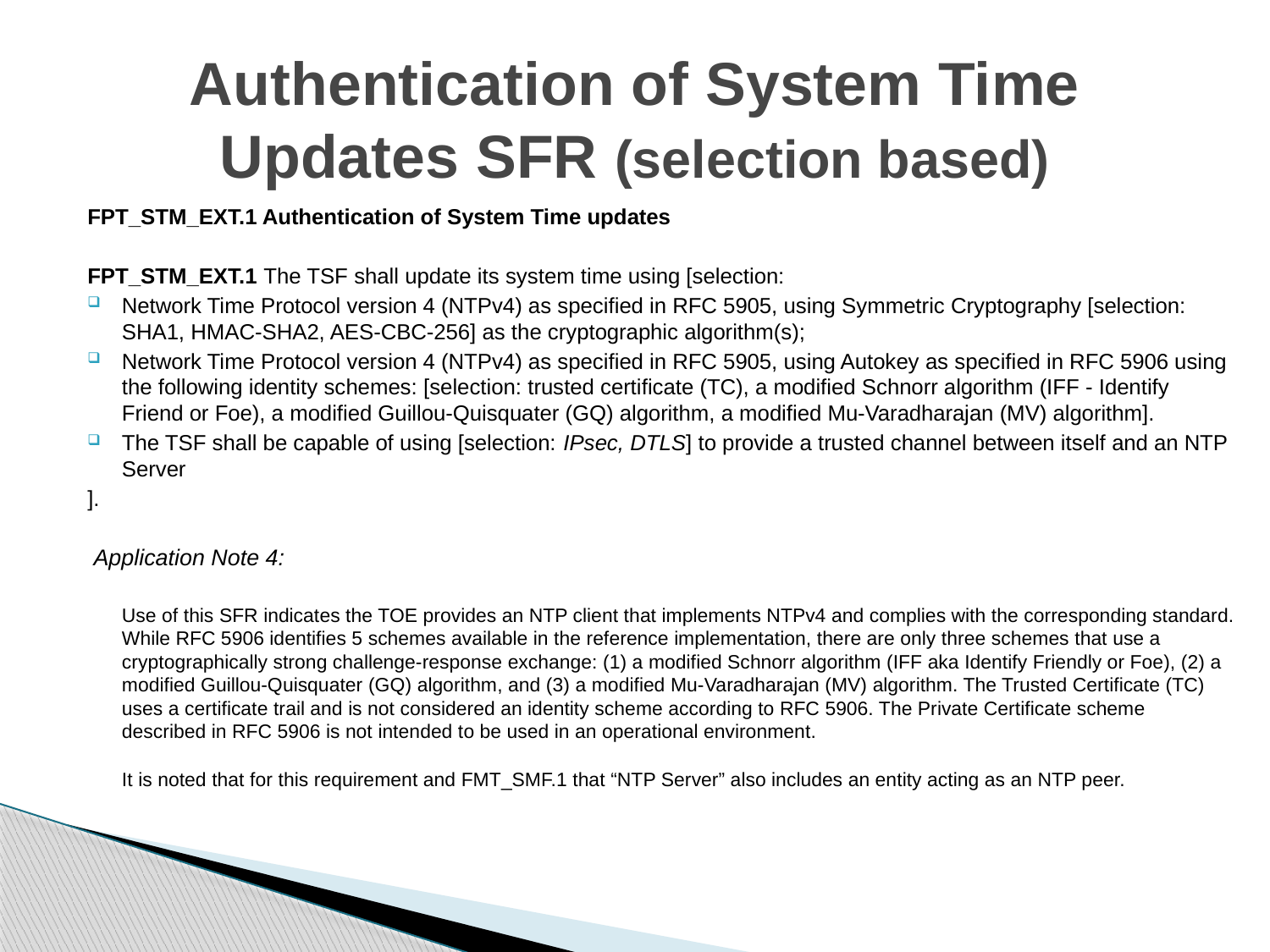

# Authentication of System Time Updates SFR (selection based)
FPT_STM_EXT.1 Authentication of System Time updates

FPT_STM_EXT.1 The TSF shall update its system time using [selection:
Network Time Protocol version 4 (NTPv4) as specified in RFC 5905, using Symmetric Cryptography [selection: SHA1, HMAC-SHA2, AES-CBC-256] as the cryptographic algorithm(s);
Network Time Protocol version 4 (NTPv4) as specified in RFC 5905, using Autokey as specified in RFC 5906 using the following identity schemes: [selection: trusted certificate (TC), a modified Schnorr algorithm (IFF - Identify Friend or Foe), a modified Guillou-Quisquater (GQ) algorithm, a modified Mu-Varadharajan (MV) algorithm].
The TSF shall be capable of using [selection: IPsec, DTLS] to provide a trusted channel between itself and an NTP Server
].

 Application Note 4:

Use of this SFR indicates the TOE provides an NTP client that implements NTPv4 and complies with the corresponding standard. While RFC 5906 identifies 5 schemes available in the reference implementation, there are only three schemes that use a cryptographically strong challenge-response exchange: (1) a modified Schnorr algorithm (IFF aka Identify Friendly or Foe), (2) a modified Guillou-Quisquater (GQ) algorithm, and (3) a modified Mu-Varadharajan (MV) algorithm. The Trusted Certificate (TC) uses a certificate trail and is not considered an identity scheme according to RFC 5906. The Private Certificate scheme described in RFC 5906 is not intended to be used in an operational environment.

It is noted that for this requirement and FMT_SMF.1 that “NTP Server” also includes an entity acting as an NTP peer.